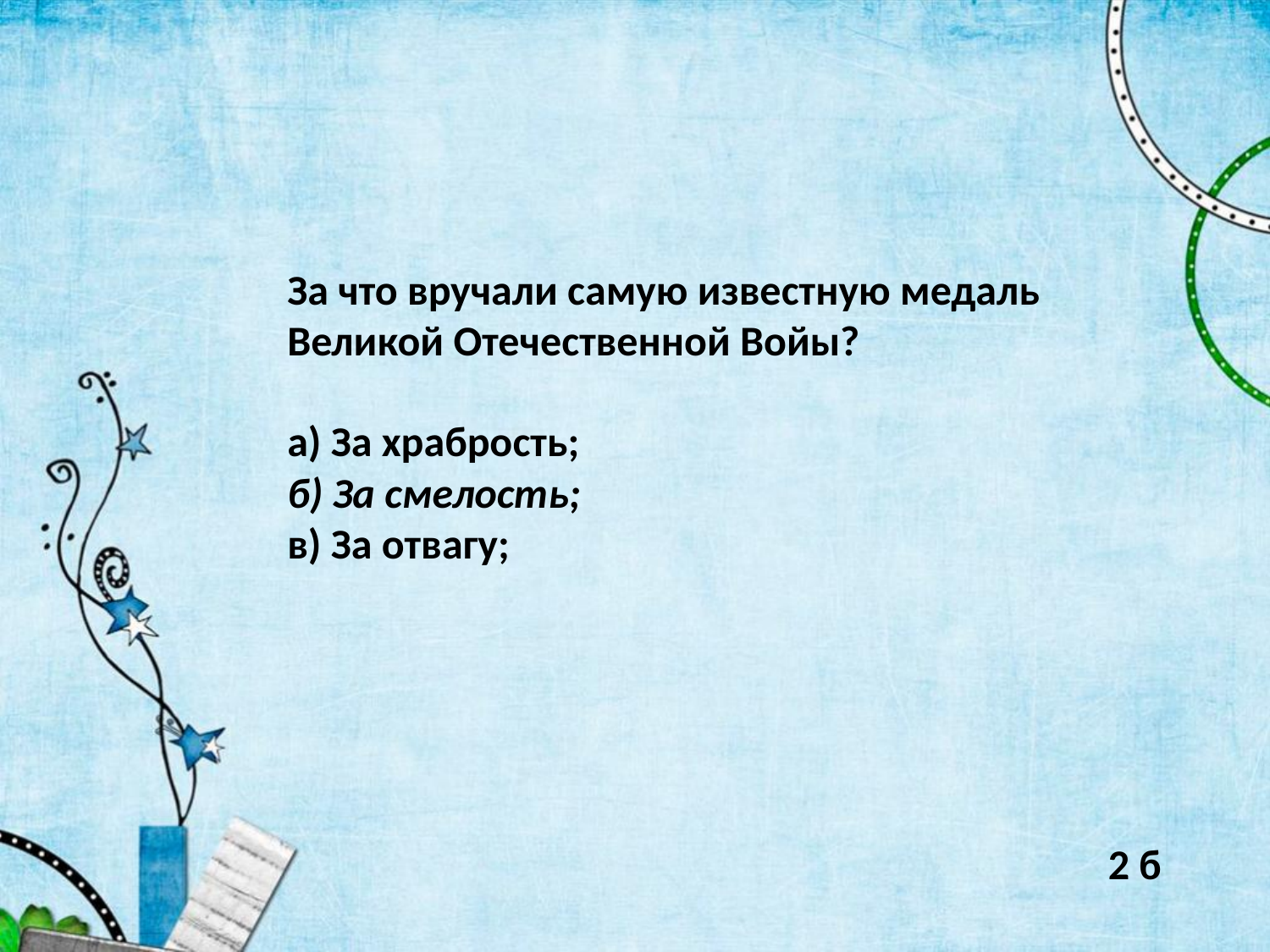

За что вручали самую известную медаль Великой Отечественной Войы?
а) За храбрость;
б) За смелость;
в) За отвагу;
2 б